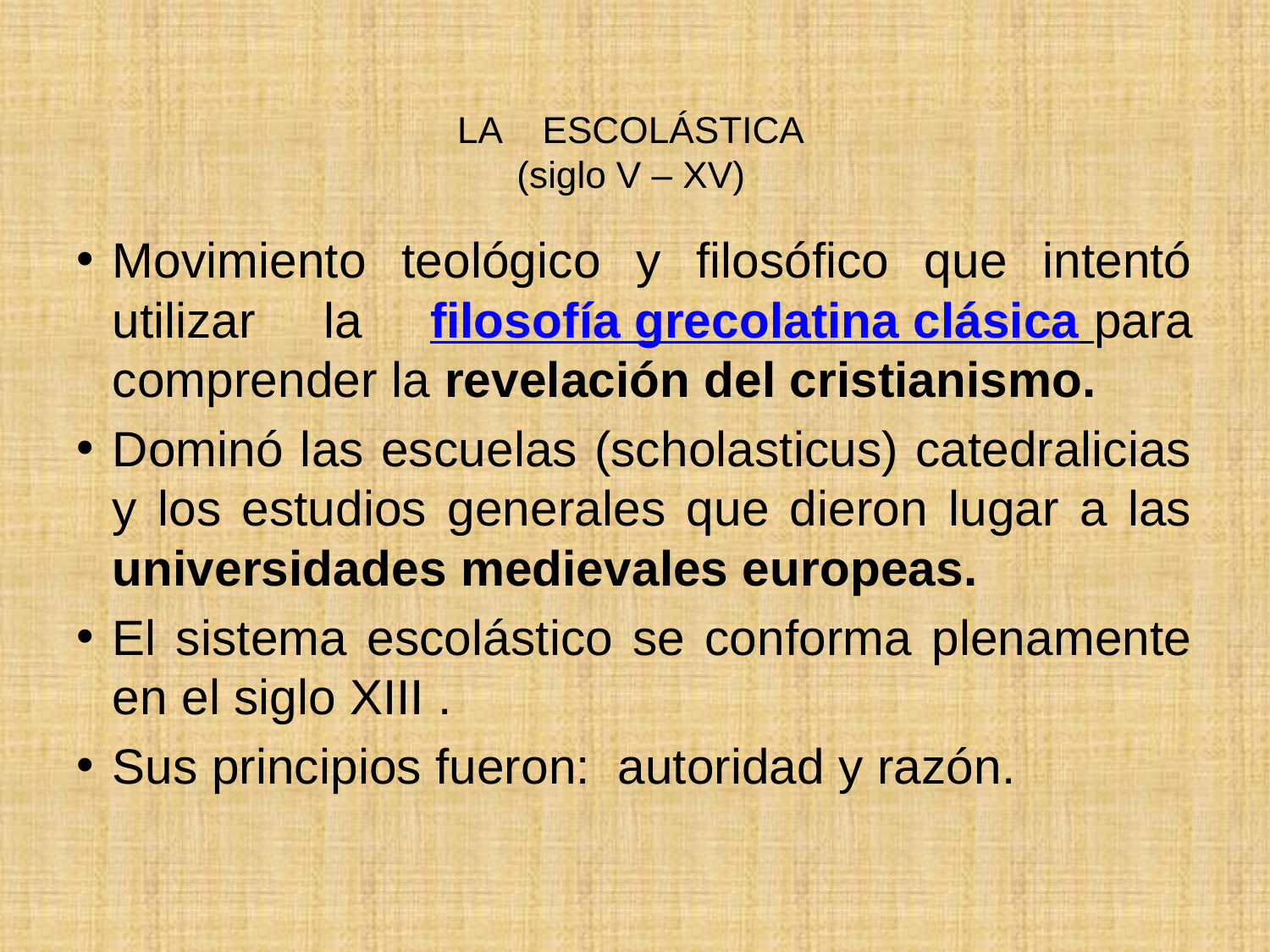

# LA    ESCOLÁSTICA (siglo V – XV)
Movimiento teológico y filosófico que intentó utilizar la filosofía grecolatina clásica para comprender la revelación del cristianismo.
Dominó las escuelas (scholasticus) catedralicias y los estudios generales que dieron lugar a las universidades medievales europeas.
El sistema escolástico se conforma plenamente en el siglo XIII .
Sus principios fueron:  autoridad y razón.